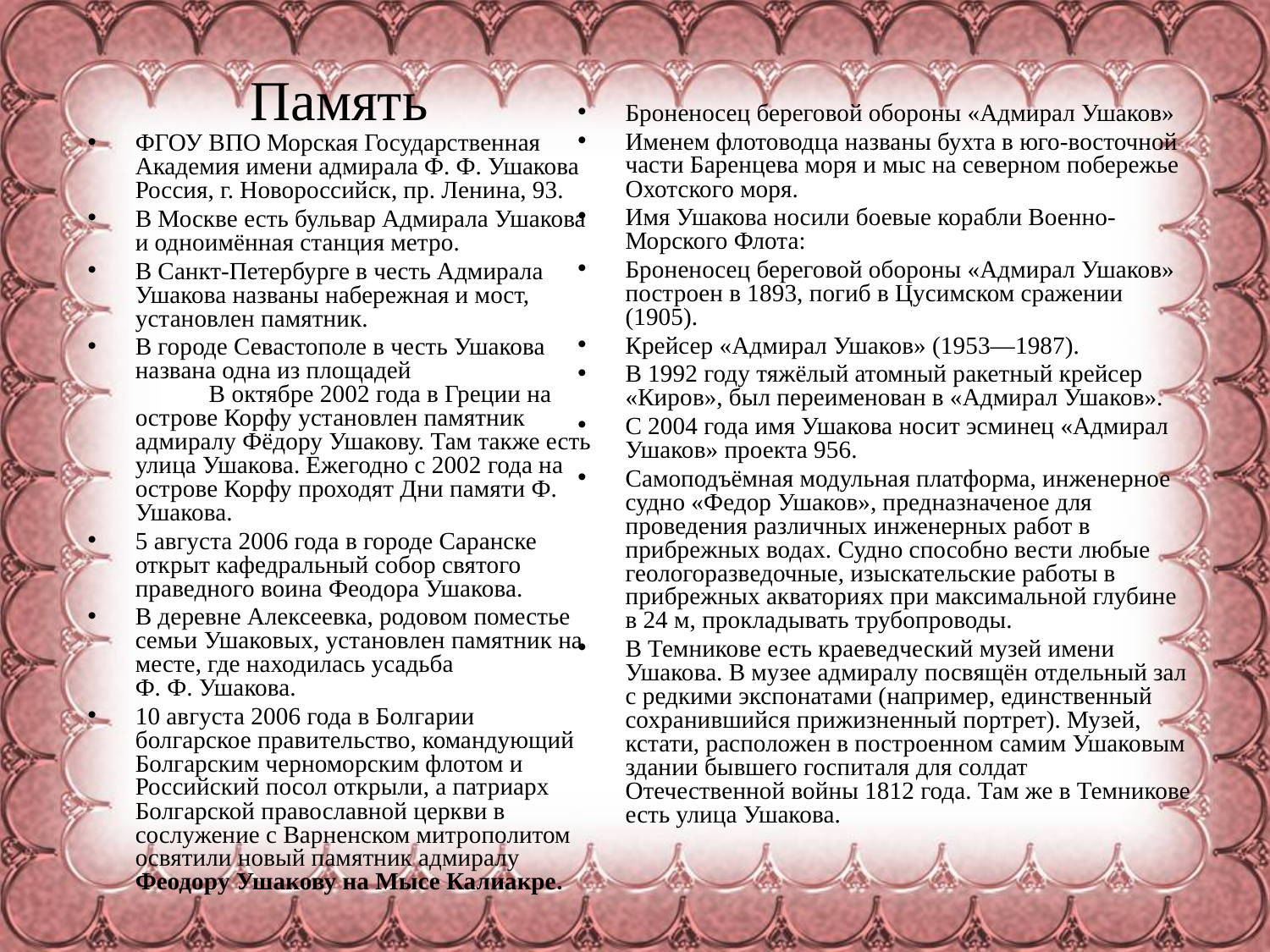

# Память
Броненосец береговой обороны «Адмирал Ушаков»
Именем флотоводца названы бухта в юго-восточной части Баренцева моря и мыс на северном побережье Охотского моря.
Имя Ушакова носили боевые корабли Военно-Морского Флота:
Броненосец береговой обороны «Адмирал Ушаков» построен в 1893, погиб в Цусимском сражении (1905).
Крейсер «Адмирал Ушаков» (1953—1987).
В 1992 году тяжёлый атомный ракетный крейсер «Киров», был переименован в «Адмирал Ушаков».
С 2004 года имя Ушакова носит эсминец «Адмирал Ушаков» проекта 956.
Самоподъёмная модульная платформа, инженерное судно «Федор Ушаков», предназначеное для проведения различных инженерных работ в прибрежных водах. Судно способно вести любые геологоразведочные, изыскательские работы в прибрежных акваториях при максимальной глубине в 24 м, прокладывать трубопроводы.
В Темникове есть краеведческий музей имени Ушакова. В музее адмиралу посвящён отдельный зал с редкими экспонатами (например, единственный сохранившийся прижизненный портрет). Музей, кстати, расположен в построенном самим Ушаковым здании бывшего госпиталя для солдат Отечественной войны 1812 года. Там же в Темникове есть улица Ушакова.
ФГОУ ВПО Морская Государственная Академия имени адмирала Ф. Ф. Ушакова Россия, г. Новороссийск, пр. Ленина, 93.
В Москве есть бульвар Адмирала Ушакова и одноимённая станция метро.
В Санкт-Петербурге в честь Адмирала Ушакова названы набережная и мост, установлен памятник.
В городе Севастополе в честь Ушакова названа одна из площадей                                          В октябре 2002 года в Греции на острове Корфу установлен памятник адмиралу Фёдору Ушакову. Там также есть улица Ушакова. Ежегодно с 2002 года на острове Корфу проходят Дни памяти Ф. Ушакова.
5 августа 2006 года в городе Саранске открыт кафедральный собор святого праведного воина Феодора Ушакова.
В деревне Алексеевка, родовом поместье семьи Ушаковых, установлен памятник на месте, где находилась усадьба Ф. Ф. Ушакова.
10 августа 2006 года в Болгарии болгарское правительство, командующий Болгарским черноморским флотом и Российский посол открыли, а патриарх Болгарской православной церкви в сослужение с Варненском митрополитом освятили новый памятник адмиралу Феодору Ушакову на Мысе Калиакре.